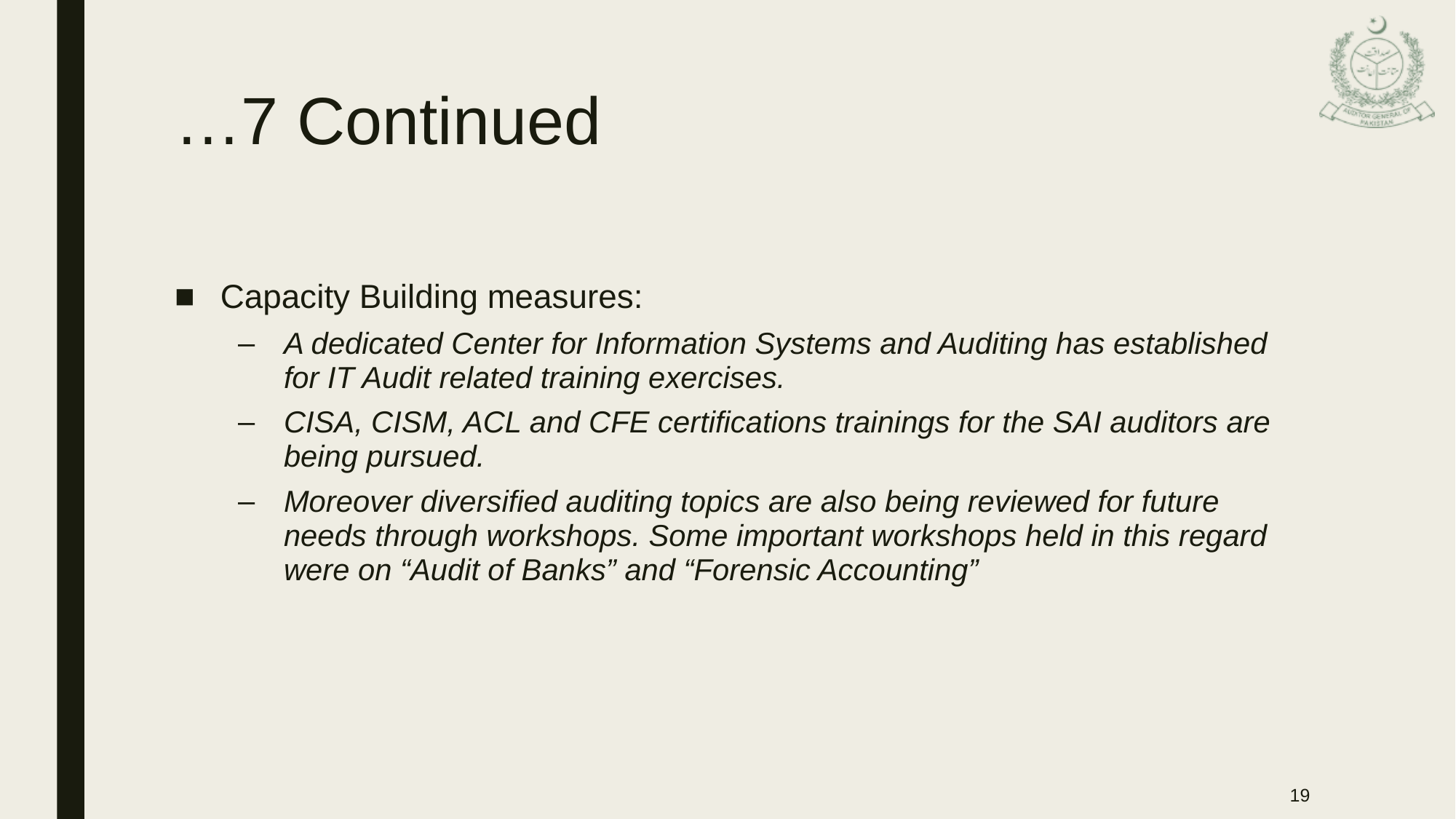

# …7 Continued
Capacity Building measures:
A dedicated Center for Information Systems and Auditing has established for IT Audit related training exercises.
CISA, CISM, ACL and CFE certifications trainings for the SAI auditors are being pursued.
Moreover diversified auditing topics are also being reviewed for future needs through workshops. Some important workshops held in this regard were on “Audit of Banks” and “Forensic Accounting”

19